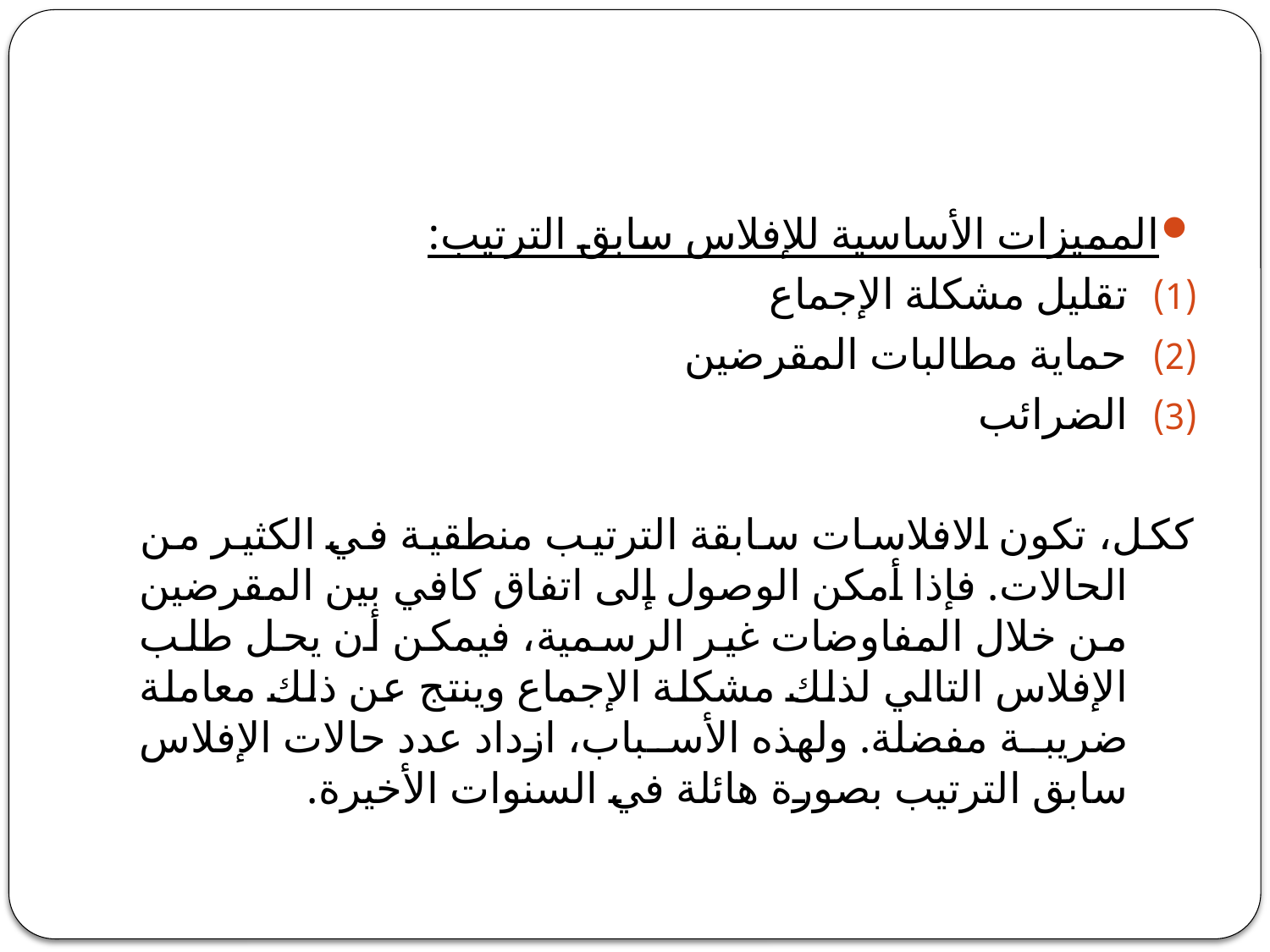

#
المميزات الأساسية للإفلاس سابق الترتيب:
تقليل مشكلة الإجماع
حماية مطالبات المقرضين
الضرائب

ككل، تكون الافلاسات سابقة الترتيب منطقية في الكثير من الحالات. فإذا أمكن الوصول إلى اتفاق كافي بين المقرضين من خلال المفاوضات غير الرسمية، فيمكن أن يحل طلب الإفلاس التالي لذلك مشكلة الإجماع وينتج عن ذلك معاملة ضريبة مفضلة. ولهذه الأسباب، ازداد عدد حالات الإفلاس سابق الترتيب بصورة هائلة في السنوات الأخيرة.